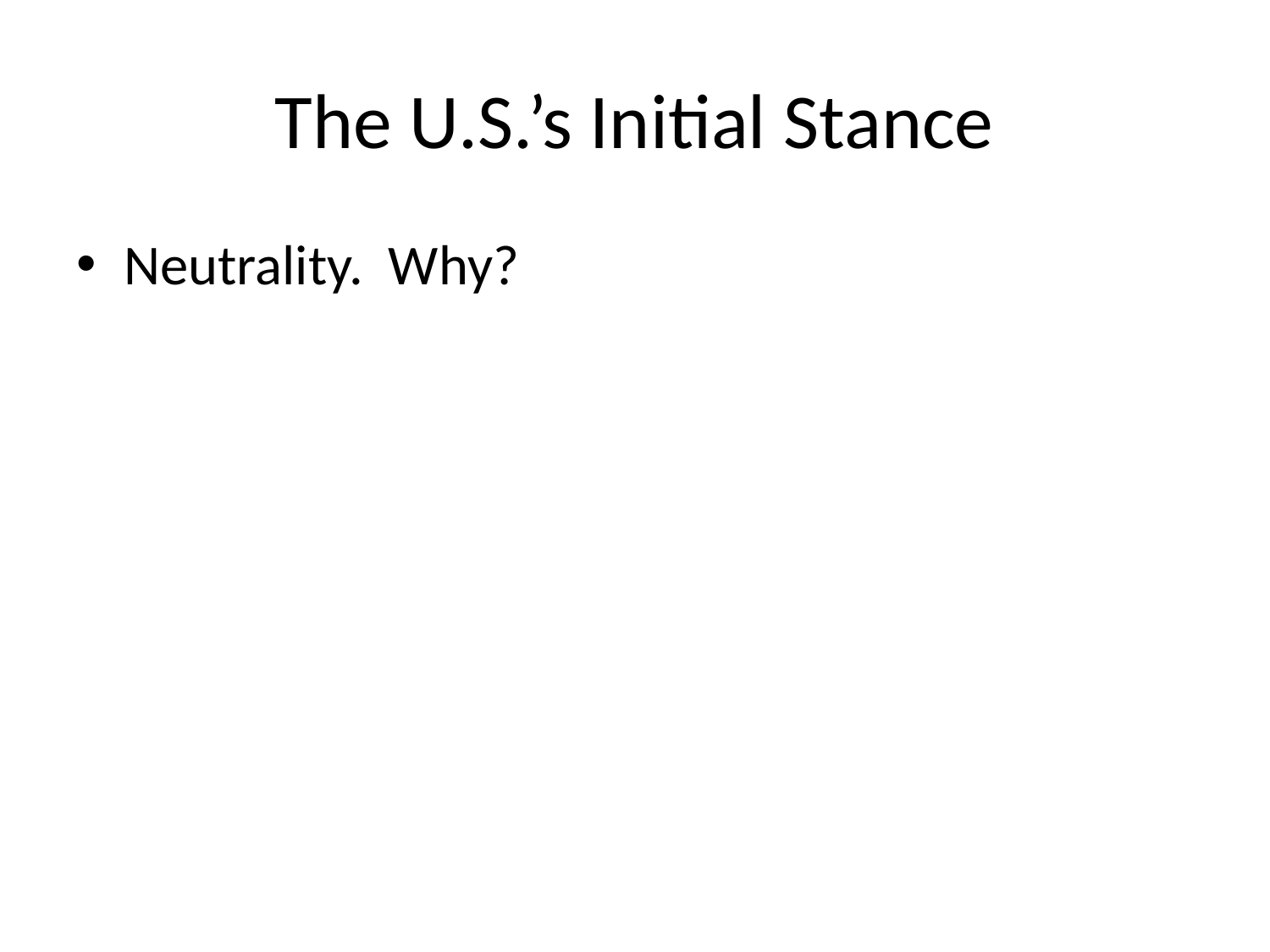

# The U.S.’s Initial Stance
Neutrality.  Why?